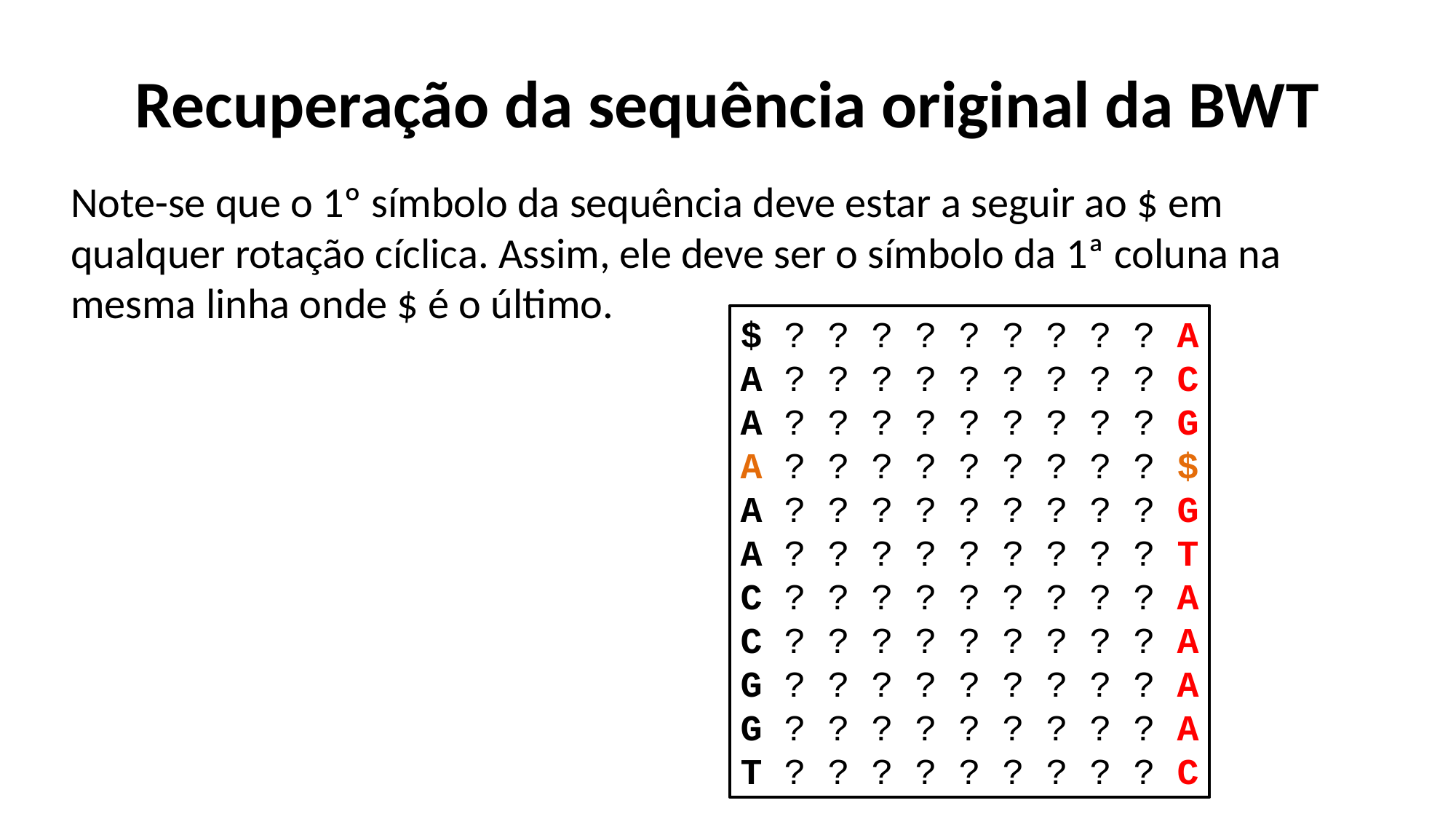

# Recuperação da sequência original da BWT
Note-se que o 1º símbolo da sequência deve estar a seguir ao $ em qualquer rotação cíclica. Assim, ele deve ser o símbolo da 1ª coluna na mesma linha onde $ é o último.
$ ? ? ? ? ? ? ? ? ? A
A ? ? ? ? ? ? ? ? ? C
A ? ? ? ? ? ? ? ? ? G
A ? ? ? ? ? ? ? ? ? $
A ? ? ? ? ? ? ? ? ? G
A ? ? ? ? ? ? ? ? ? T
C ? ? ? ? ? ? ? ? ? A
C ? ? ? ? ? ? ? ? ? A
G ? ? ? ? ? ? ? ? ? A
G ? ? ? ? ? ? ? ? ? A
T ? ? ? ? ? ? ? ? ? C